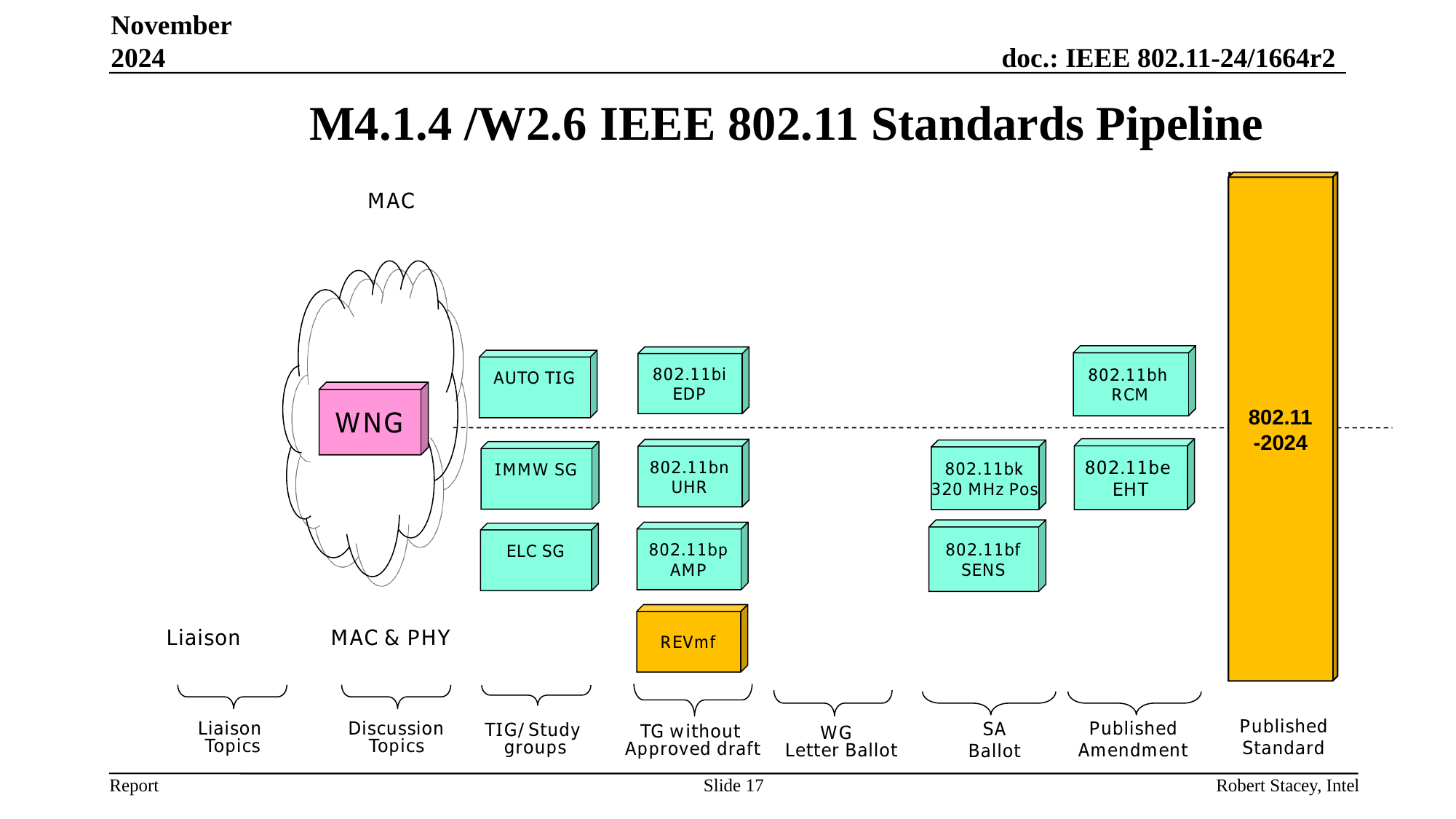

November 2024
# M4.1.4 /W2.6 IEEE 802.11 Standards Pipeline
802.11
-2024
MAC

802.11bh
RCM
802.11bi
EDP
AUTO TIG

WNG

802.11be
EHT
802.11bn
UHR
802.11bk
320 MHz Pos
IMMW SG

802.11bf
SENS
802.11bp
AMP
ELC SG

REVmf
Liaison
MAC & PHY

Published
Standard
Published
Amendment
SA
Ballot
Liaison  Topics
Discussion Topics
TIG/Study
groups
TG without
Approved draft
WG
Letter Ballot
Slide 17
Robert Stacey, Intel